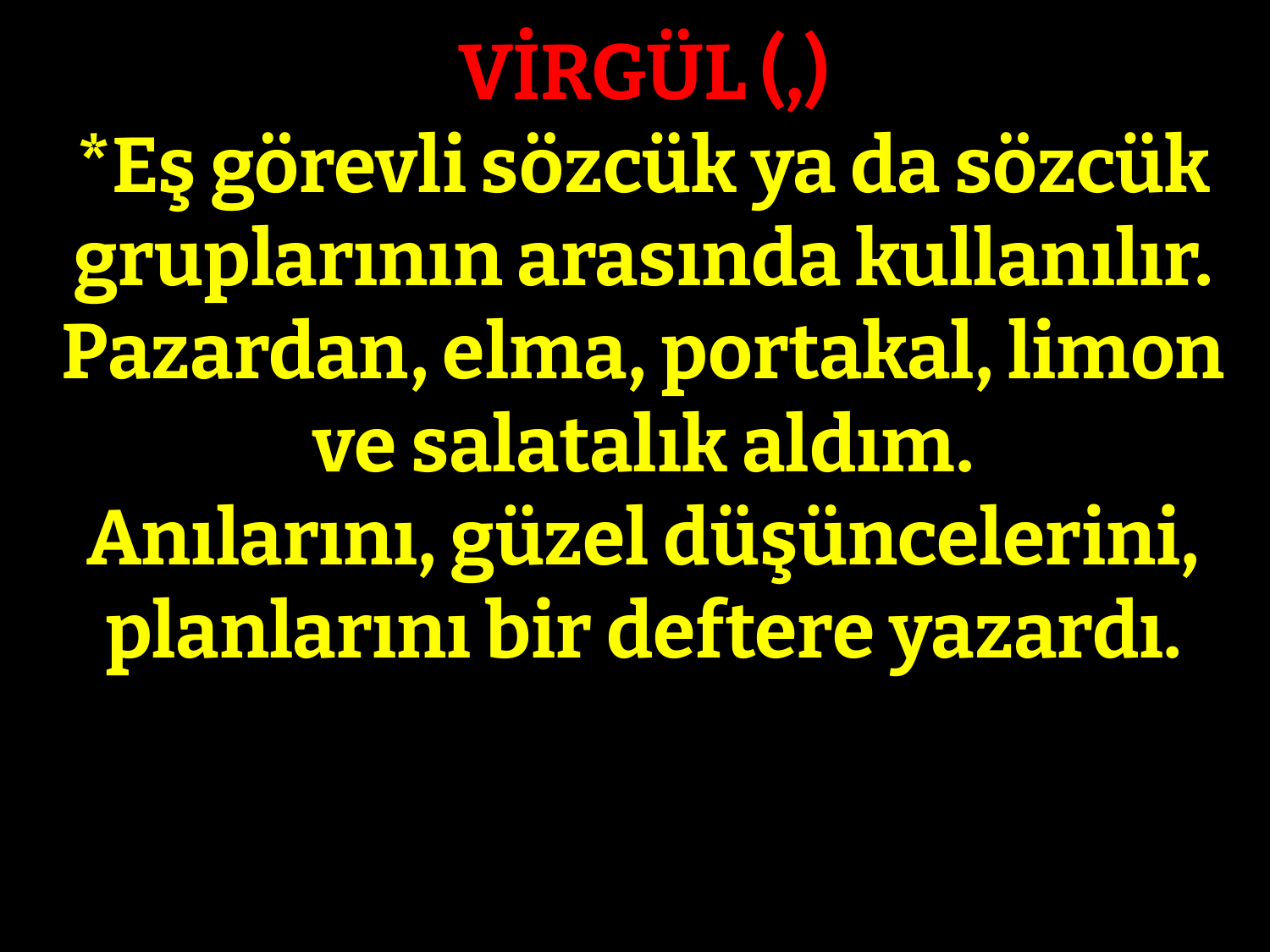

VİRGÜL (,)
*Eş görevli sözcük ya da sözcük gruplarının arasında kullanılır.
Pazardan, elma, portakal, limon ve salatalık aldım.
Anılarını, güzel düşüncelerini, planlarını bir deftere yazardı.
#